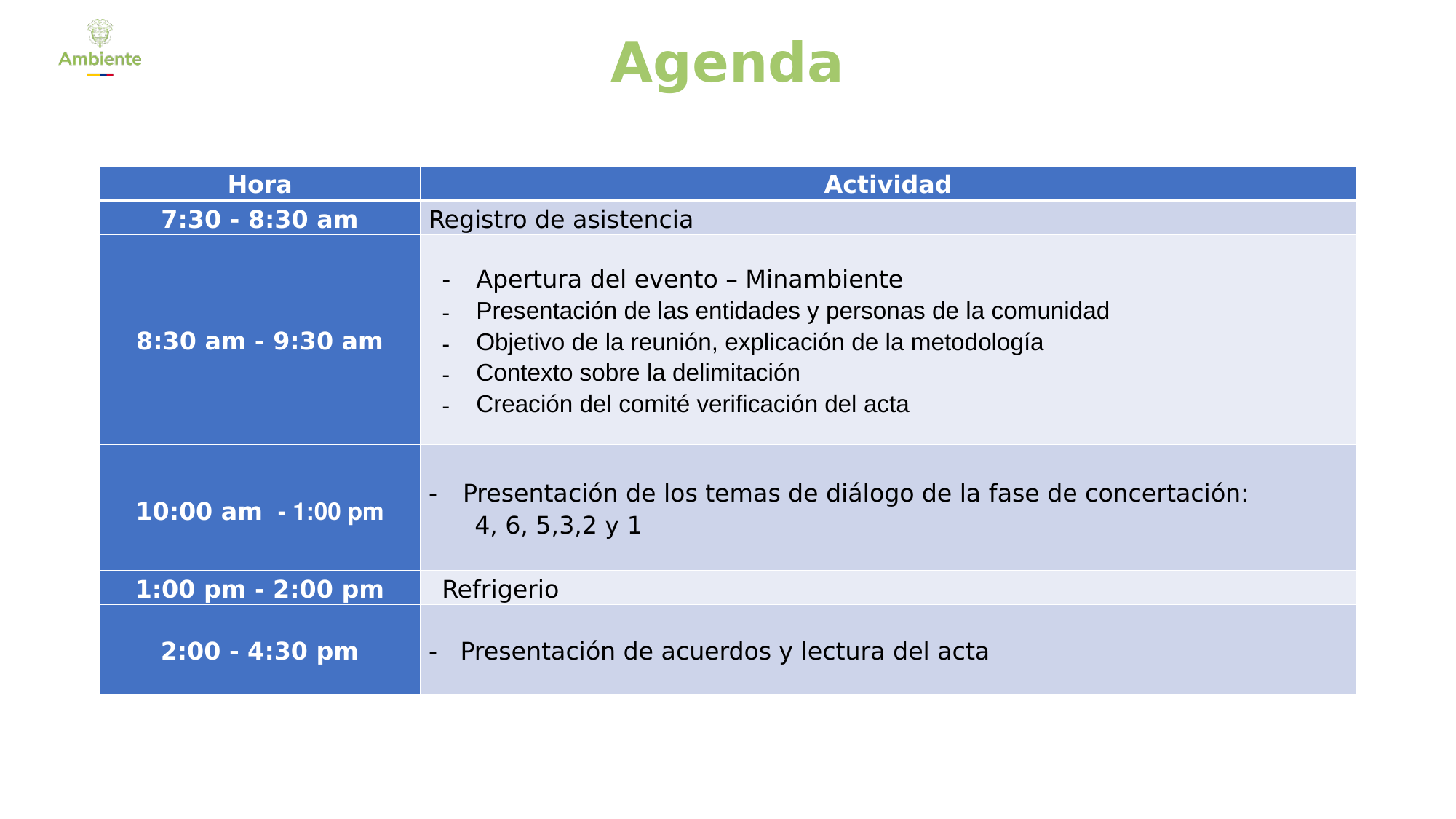

Agenda
| Hora | Actividad |
| --- | --- |
| 7:30 - 8:30 am | Registro de asistencia |
| 8:30 am - 9:30 am | Apertura del evento – Minambiente  Presentación de las entidades y personas de la comunidad Objetivo de la reunión, explicación de la metodología Contexto sobre la delimitación Creación del comité verificación del acta |
| 10:00 am  - 1:00 pm | Presentación de los temas de diálogo de la fase de concertación: 4, 6, 5,3,2 y 1 |
| 1:00 pm - 2:00 pm | Refrigerio |
| 2:00 - 4:30 pm | - Presentación de acuerdos y lectura del acta |